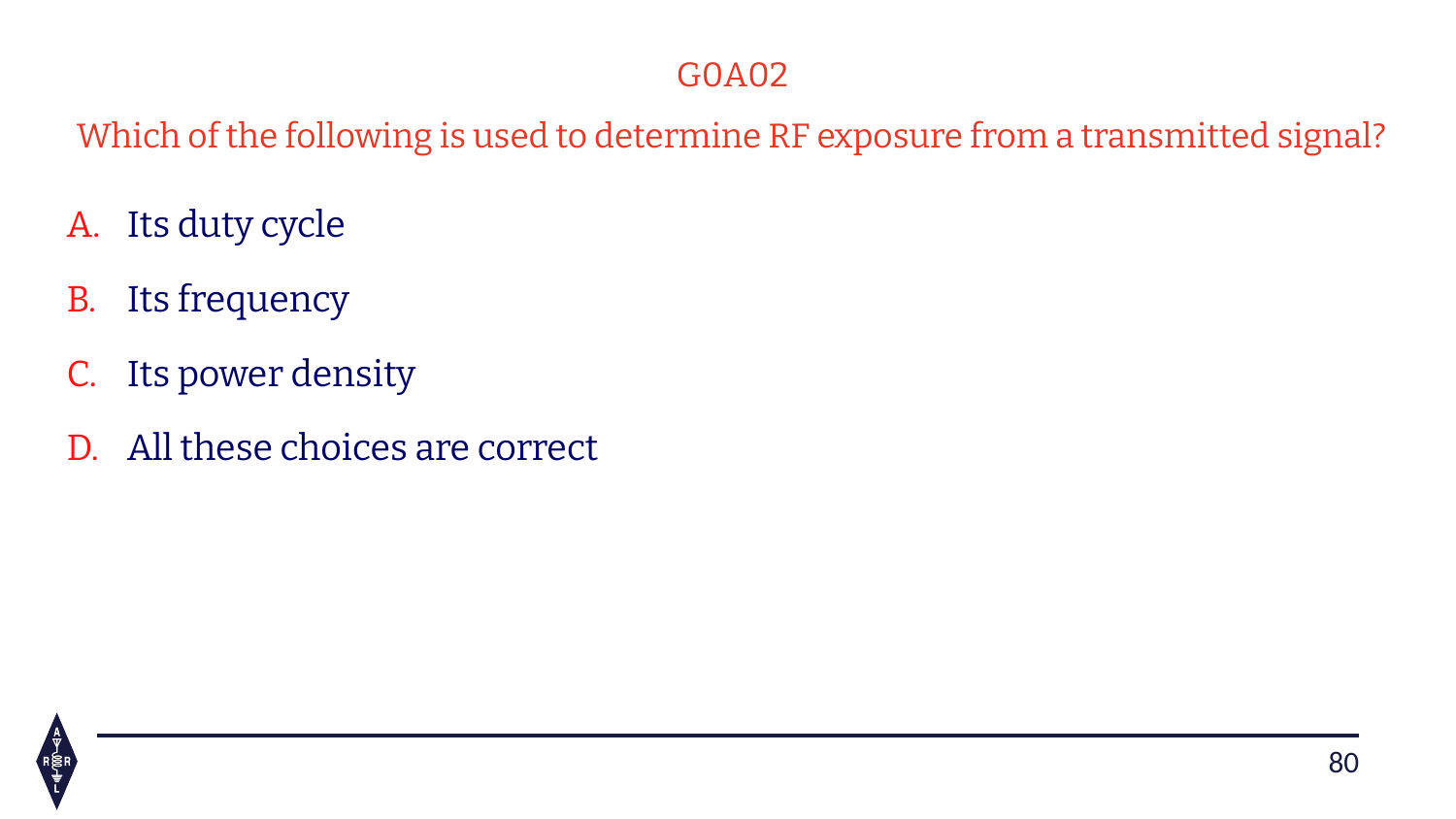

G0A02
Which of the following is used to determine RF exposure from a transmitted signal?
Its duty cycle
Its frequency
Its power density
All these choices are correct

80